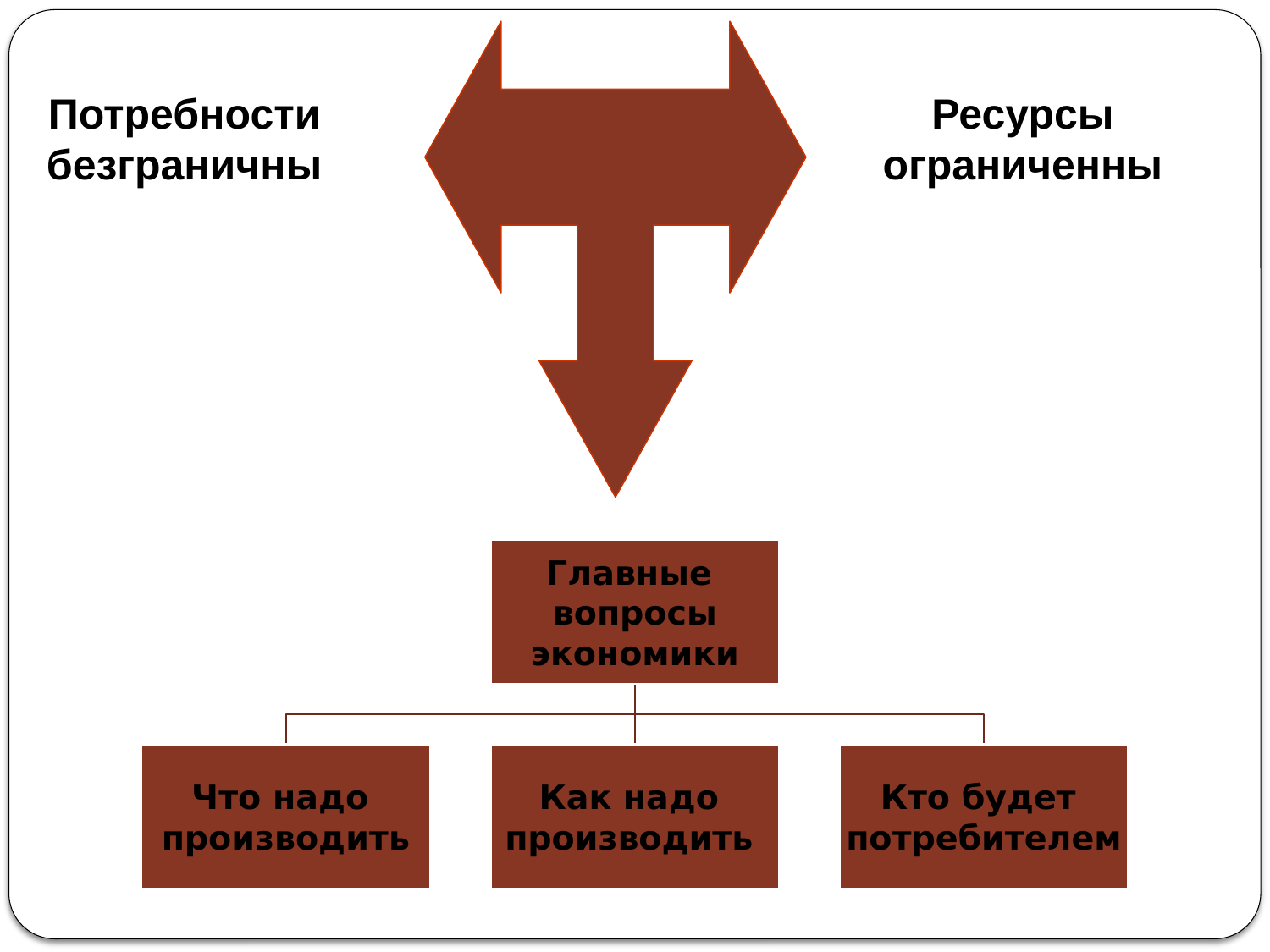

Ресурсы ограниченны
Потребности безграничны
Главные
вопросы
экономики
Что надо
производить
Как надо
производить
Кто будет
потребителем